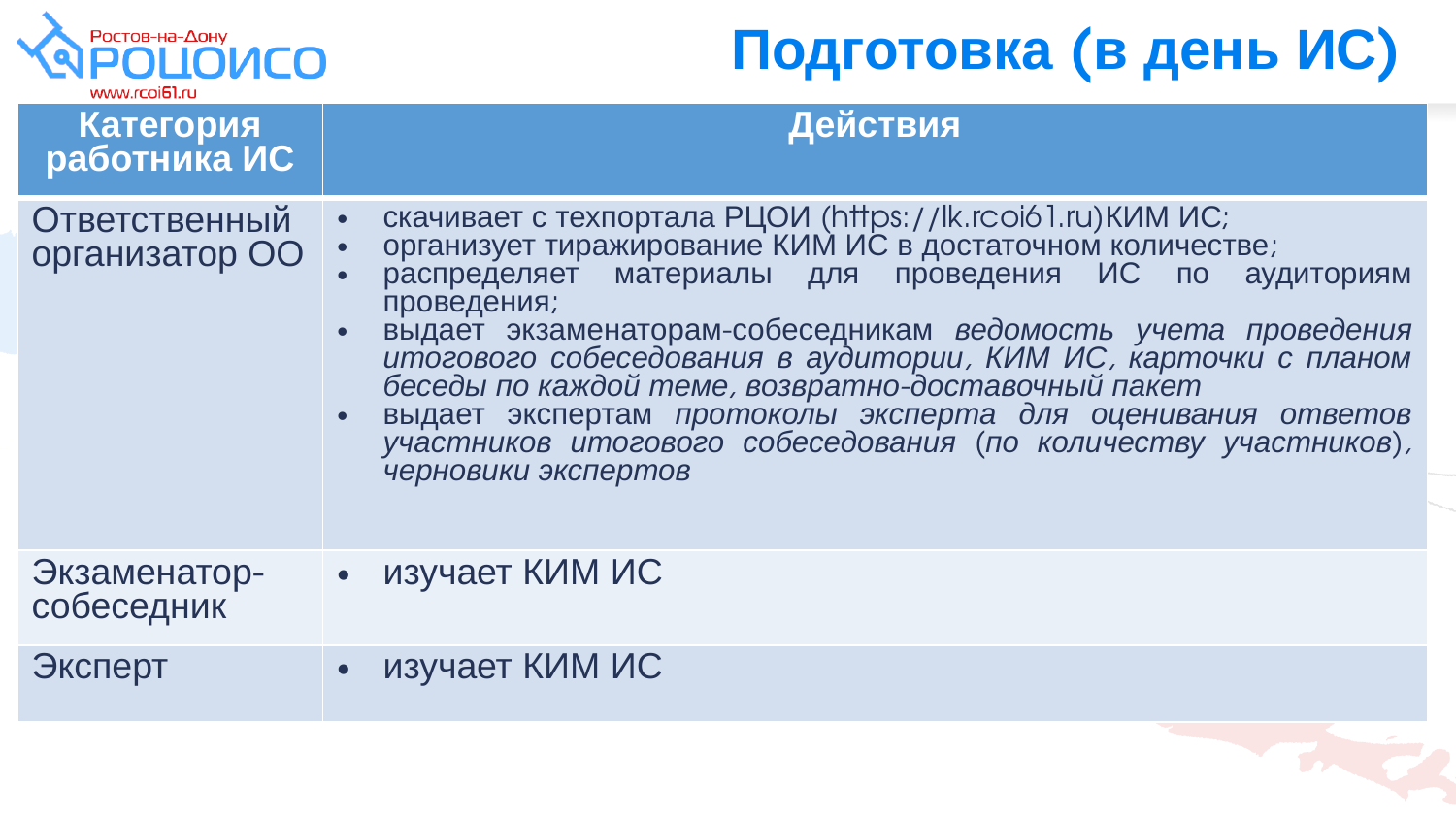

# Подготовка (в день ИС)
| Категория работника ИС | Действия |
| --- | --- |
| Ответственный организатор ОО | скачивает с техпортала РЦОИ (https://lk.rcoi61.ru)КИМ ИС; организует тиражирование КИМ ИС в достаточном количестве; распределяет материалы для проведения ИС по аудиториям проведения; выдает экзаменаторам-собеседникам ведомость учета проведения итогового собеседования в аудитории, КИМ ИС, карточки с планом беседы по каждой теме, возвратно-доставочный пакет выдает экспертам протоколы эксперта для оценивания ответов участников итогового собеседования (по количеству участников), черновики экспертов |
| Экзаменатор-собеседник | изучает КИМ ИС |
| Эксперт | изучает КИМ ИС |